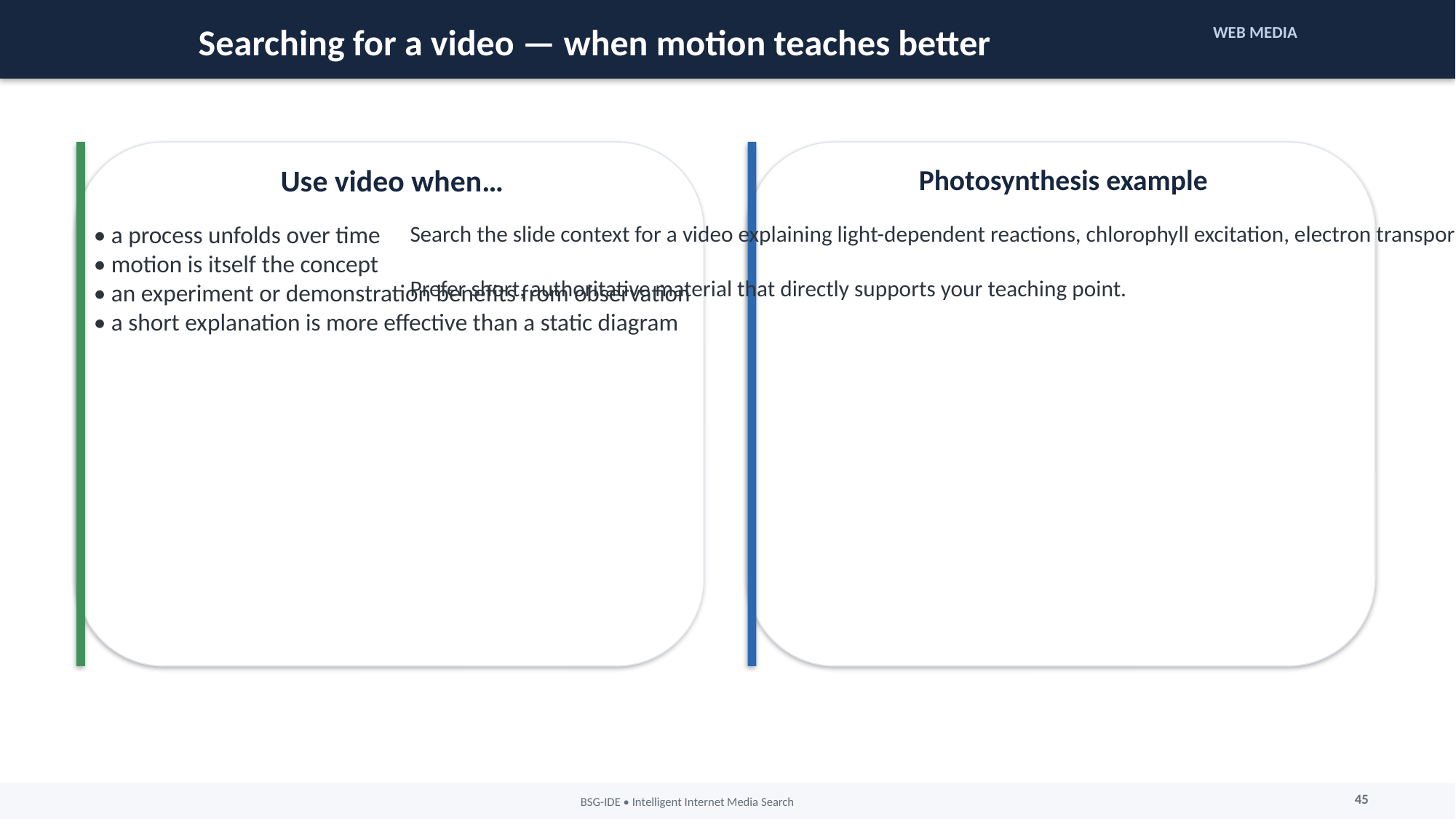

Searching for a video — when motion teaches better
WEB MEDIA

Use video when…
Photosynthesis example
• a process unfolds over time
• motion is itself the concept
• an experiment or demonstration benefits from observation
• a short explanation is more effective than a static diagram
Search the slide context for a video explaining light-dependent reactions, chlorophyll excitation, electron transport or ATP/NADPH production.
Prefer short, authoritative material that directly supports your teaching point.

45
BSG-IDE • Intelligent Internet Media Search